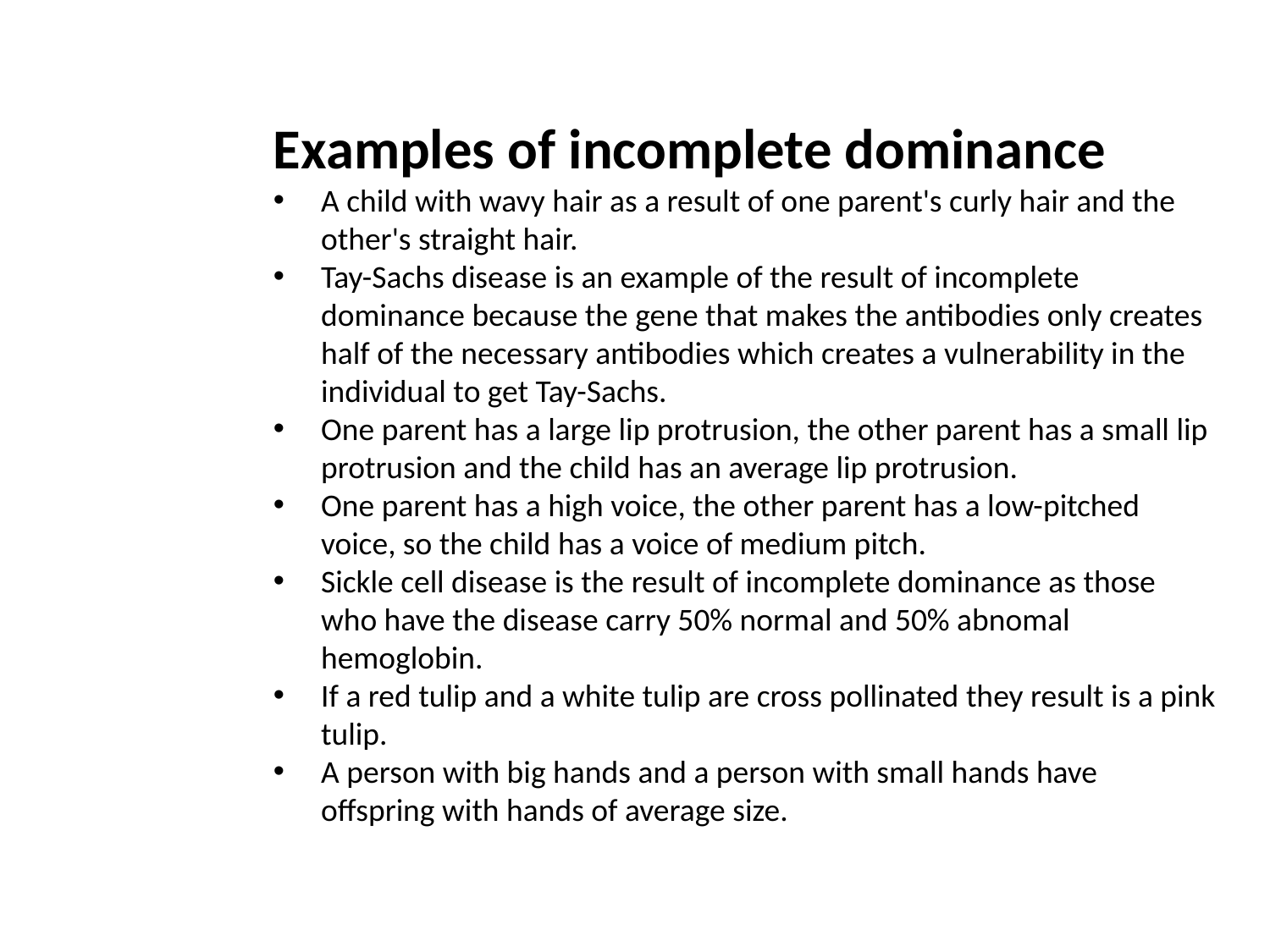

Examples of incomplete dominance
A child with wavy hair as a result of one parent's curly hair and the other's straight hair.
Tay-Sachs disease is an example of the result of incomplete dominance because the gene that makes the antibodies only creates half of the necessary antibodies which creates a vulnerability in the individual to get Tay-Sachs.
One parent has a large lip protrusion, the other parent has a small lip protrusion and the child has an average lip protrusion.
One parent has a high voice, the other parent has a low-pitched voice, so the child has a voice of medium pitch.
Sickle cell disease is the result of incomplete dominance as those who have the disease carry 50% normal and 50% abnomal hemoglobin.
If a red tulip and a white tulip are cross pollinated they result is a pink tulip.
A person with big hands and a person with small hands have offspring with hands of average size.